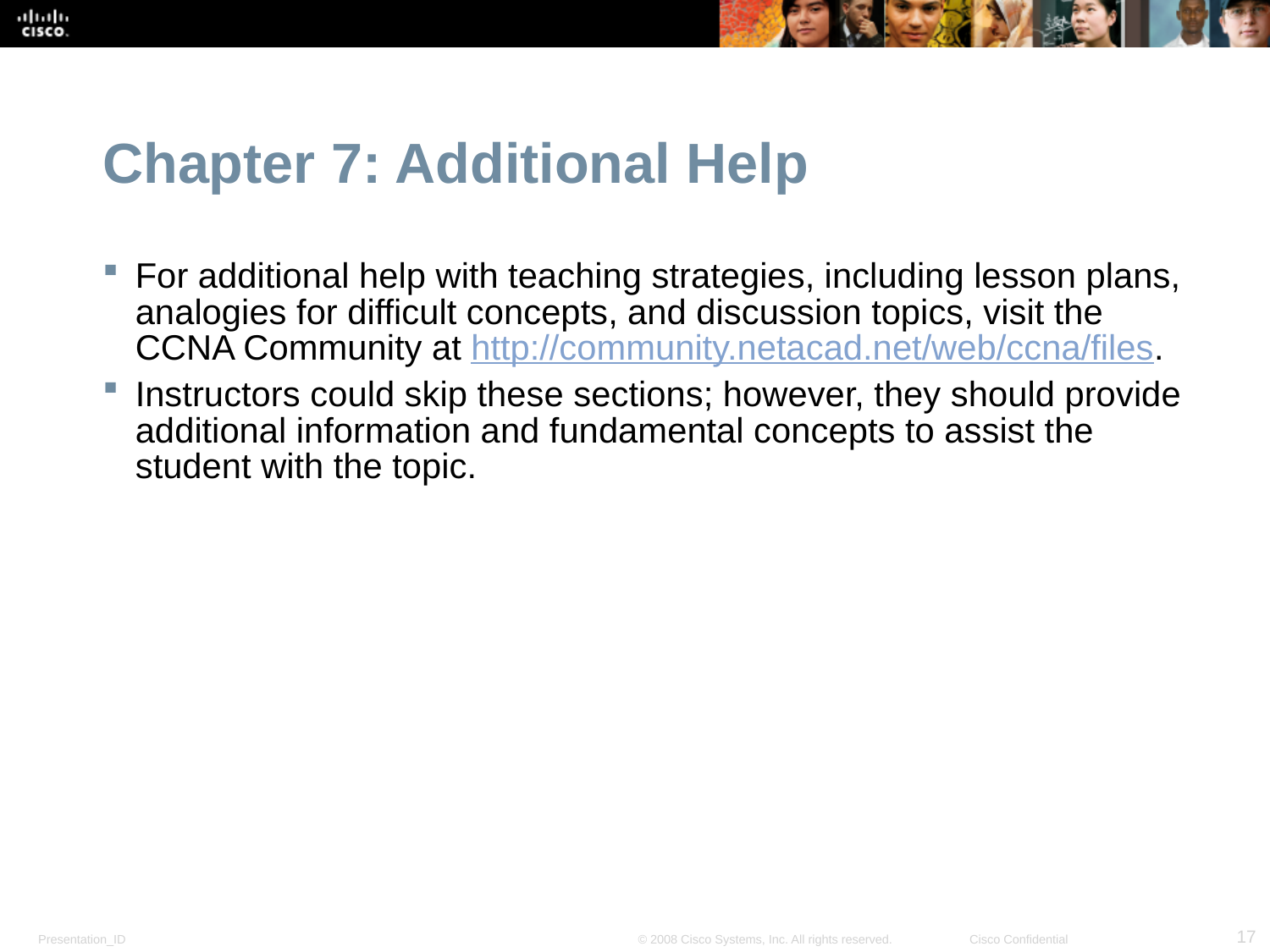

Chapter 7: Additional Help
For additional help with teaching strategies, including lesson plans, analogies for difficult concepts, and discussion topics, visit the CCNA Community at http://community.netacad.net/web/ccna/files.
Instructors could skip these sections; however, they should provide additional information and fundamental concepts to assist the student with the topic.